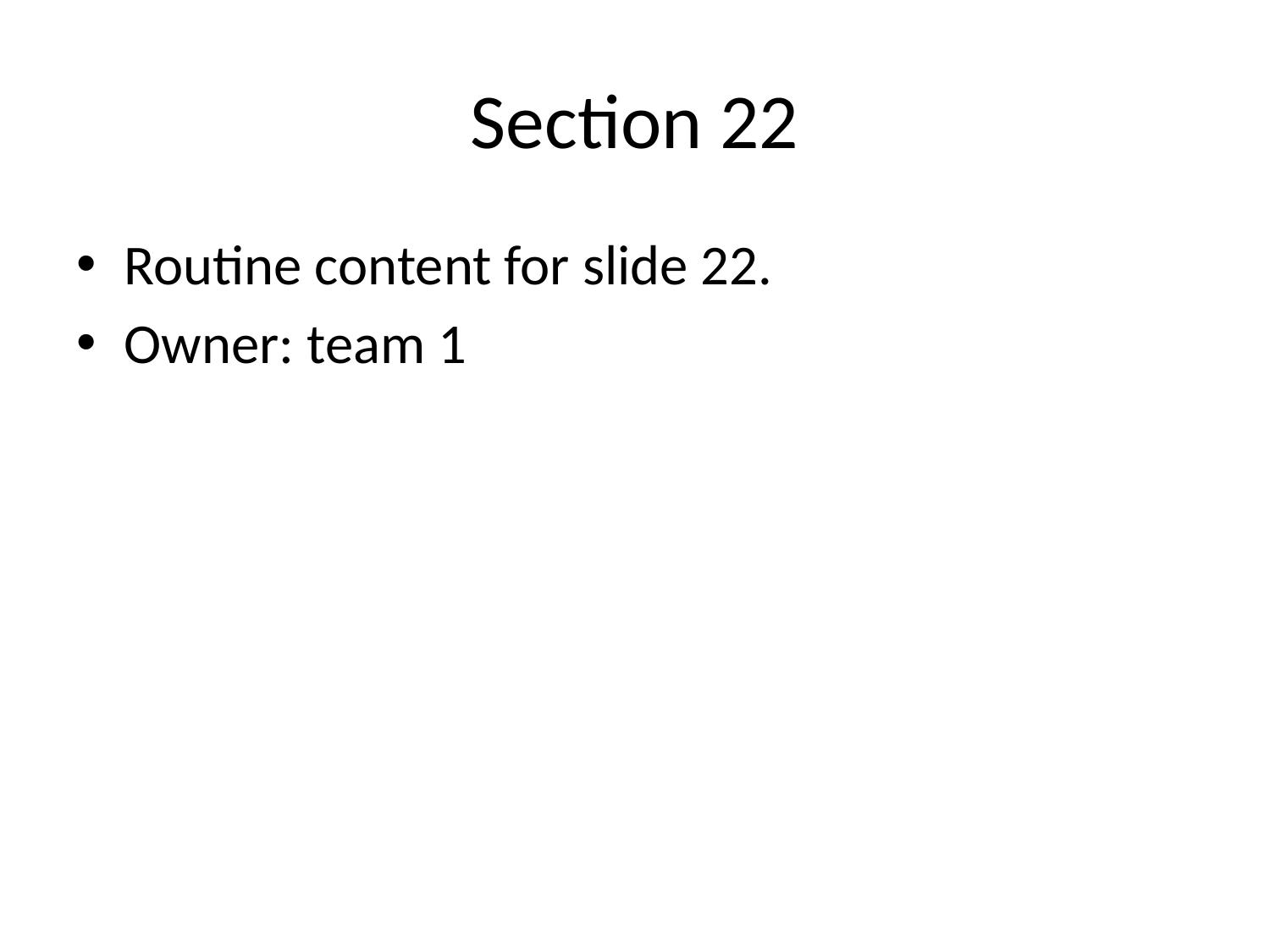

# Section 22
Routine content for slide 22.
Owner: team 1